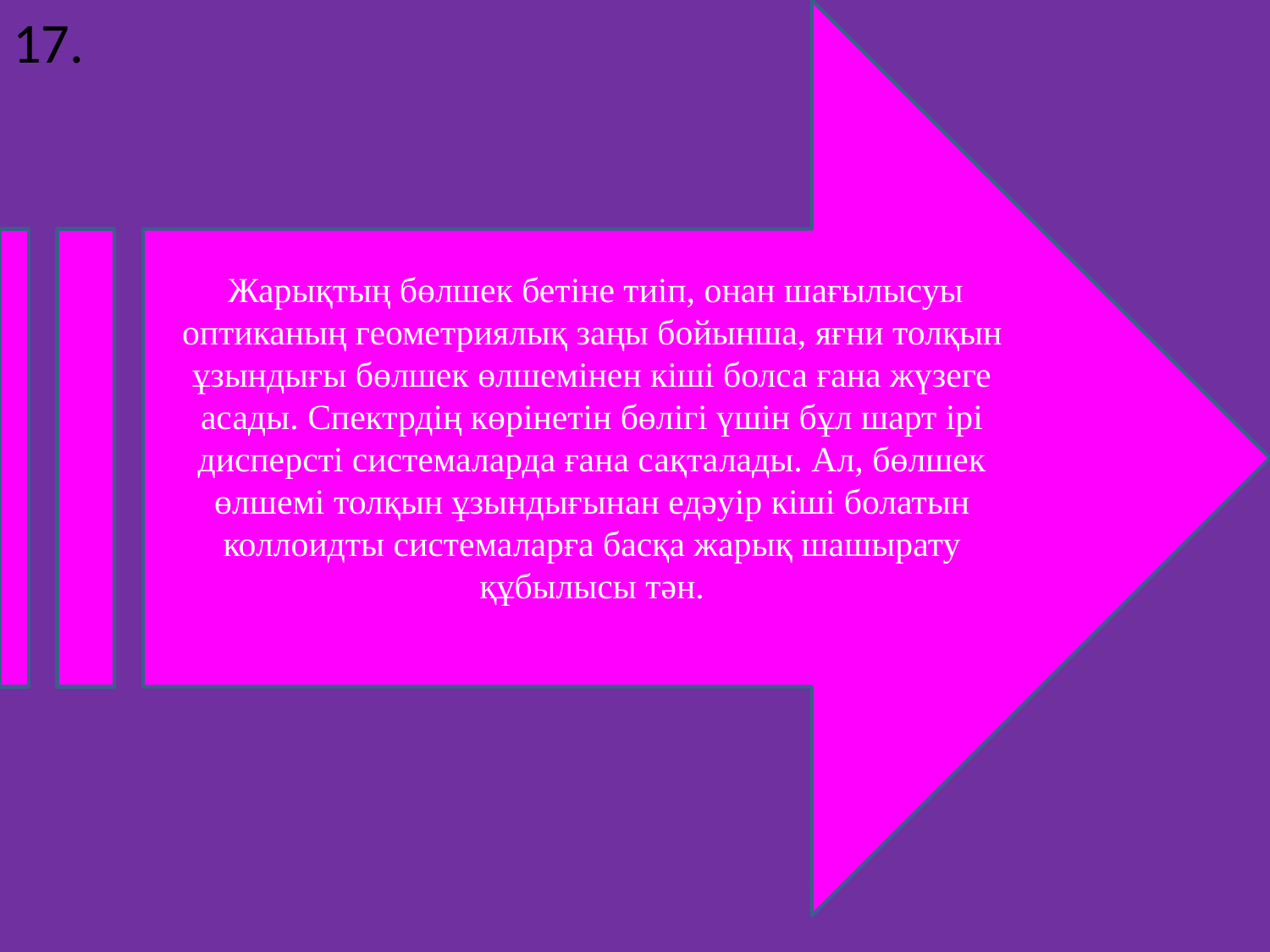

17.
 Жарықтың бөлшек бетіне тиіп, онан шағылысуы оптиканың геометриялық заңы бойынша, яғни толқын ұзындығы бөлшек өлшемінен кіші болса ғана жүзеге асады. Спектрдің көрінетін бөлігі үшін бұл шарт ірі дисперсті системаларда ғана сақталады. Ал, бөлшек өлшемі толқын ұзындығынан едәуір кіші болатын коллоидты системаларға басқа жарық шашырату құбылысы тән.